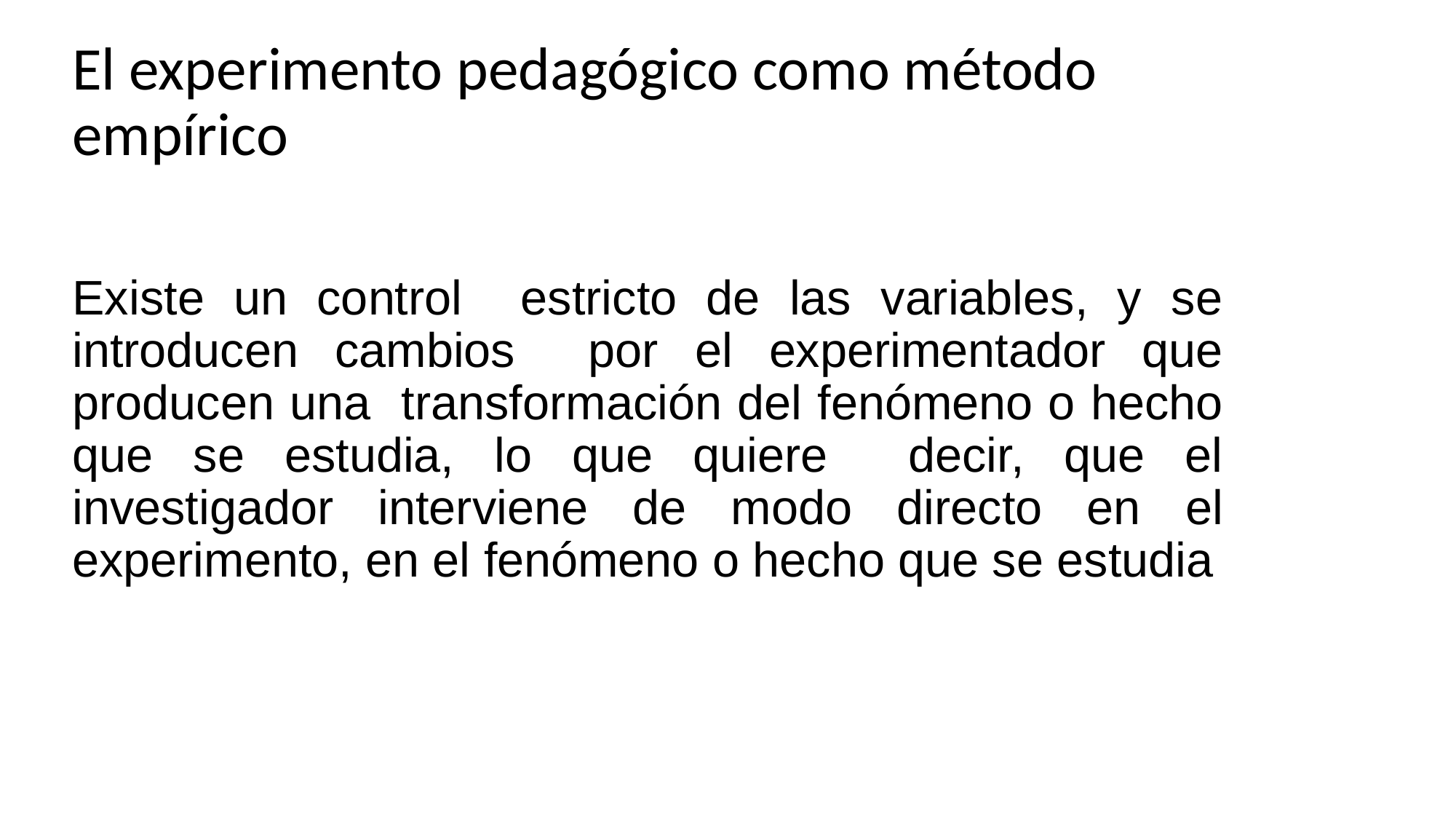

# El experimento pedagógico como método empírico
Existe un control  estricto de las variables, y se introducen cambios  por el experimentador que producen una  transformación del fenómeno o hecho que se estudia, lo que quiere  decir, que el investigador interviene de modo directo en el experimento, en el fenómeno o hecho que se estudia